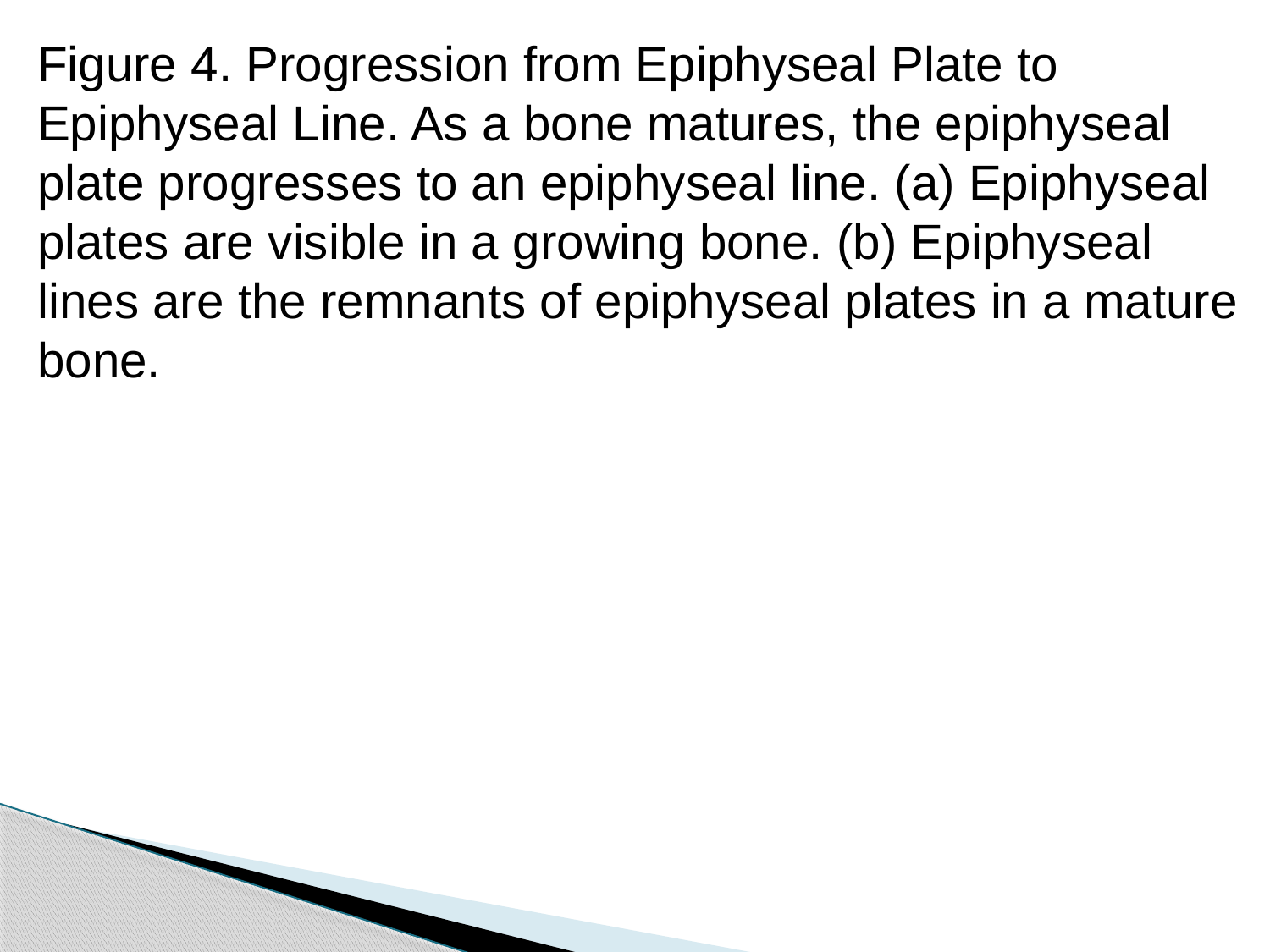

Figure 4. Progression from Epiphyseal Plate to Epiphyseal Line. As a bone matures, the epiphyseal plate progresses to an epiphyseal line. (a) Epiphyseal plates are visible in a growing bone. (b) Epiphyseal lines are the remnants of epiphyseal plates in a mature bone.